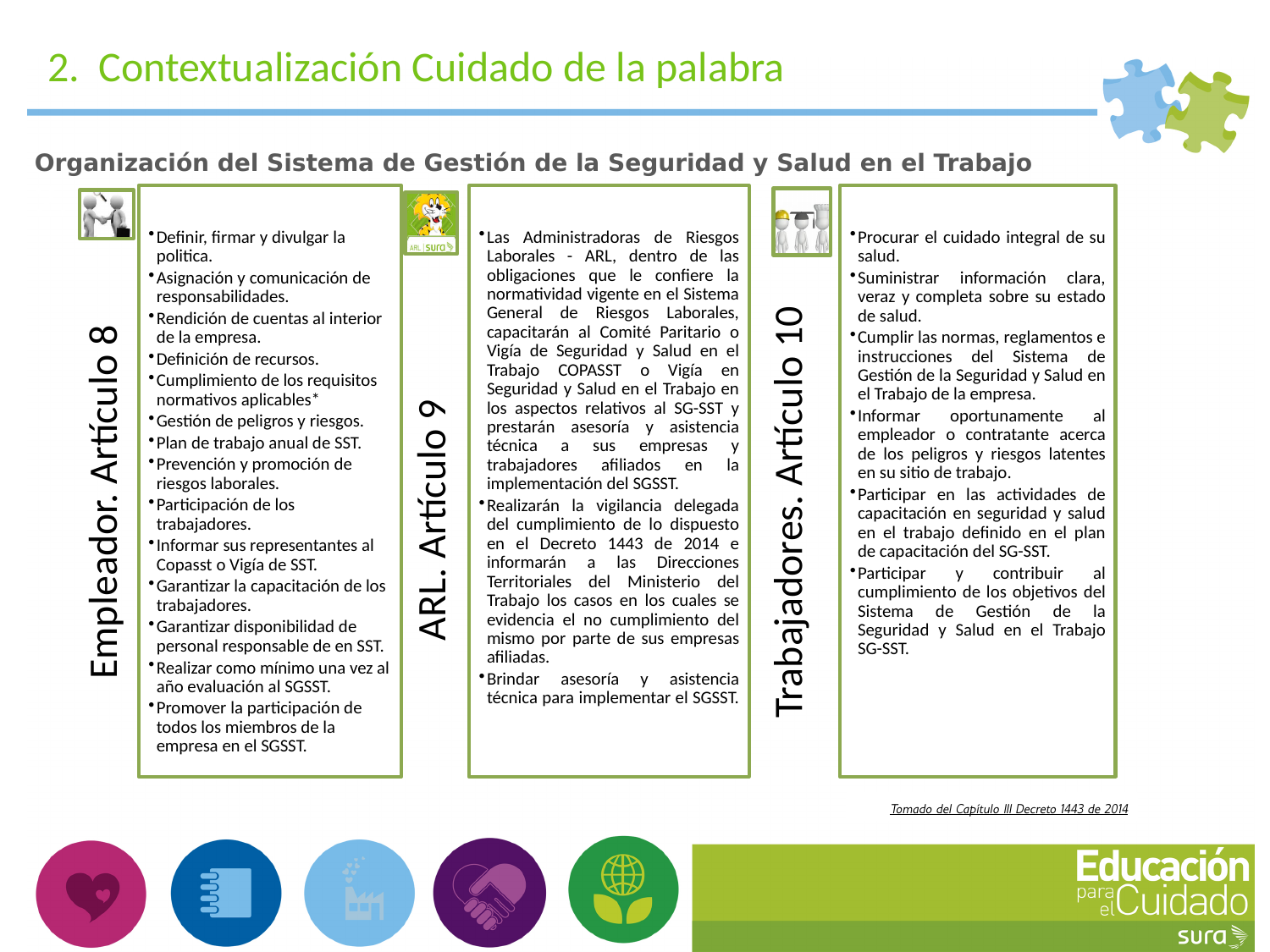

2.  Contextualización Cuidado de la palabra
Organización del Sistema de Gestión de la Seguridad y Salud en el Trabajo
 2.  Contextualización Cuidado de la palabra
Empleador. Artículo 8
Definir, firmar y divulgar la politica.
Asignación y comunicación de responsabilidades.
Rendición de cuentas al interior de la empresa.
Definición de recursos.
Cumplimiento de los requisitos normativos aplicables*
Gestión de peligros y riesgos.
Plan de trabajo anual de SST.
Prevención y promoción de riesgos laborales.
Participación de los trabajadores.
Informar sus representantes al Copasst o Vigía de SST.
Garantizar la capacitación de los trabajadores.
Garantizar disponibilidad de personal responsable de en SST.
Realizar como mínimo una vez al año evaluación al SGSST.
Promover la participación de todos los miembros de la empresa en el SGSST.

ARL. Artículo 9
Las Administradoras de Riesgos Laborales - ARL, dentro de las obligaciones que le confiere la normatividad vigente en el Sistema General de Riesgos Laborales, capacitarán al Comité Paritario o Vigía de Seguridad y Salud en el Trabajo COPASST o Vigía en Seguridad y Salud en el Trabajo en los aspectos relativos al SG-SST y prestarán asesoría y asistencia técnica a sus empresas y trabajadores afiliados en la implementación del SGSST.
Realizarán la vigilancia delegada del cumplimiento de lo dispuesto en el Decreto 1443 de 2014 e informarán a las Direcciones Territoriales del Ministerio del Trabajo los casos en los cuales se evidencia el no cumplimiento del mismo por parte de sus empresas afiliadas.
Brindar asesoría y asistencia técnica para implementar el SGSST.
Trabajadores. Artículo 10
Procurar el cuidado integral de su salud.
Suministrar información clara, veraz y completa sobre su estado de salud.
Cumplir las normas, reglamentos e instrucciones del Sistema de Gestión de la Seguridad y Salud en el Trabajo de la empresa.
Informar oportunamente al empleador o contratante acerca de los peligros y riesgos latentes en su sitio de trabajo.
Participar en las actividades de capacitación en seguridad y salud en el trabajo definido en el plan de capacitación del SG-SST.
Participar y contribuir al cumplimiento de los objetivos del Sistema de Gestión de la Seguridad y Salud en el Trabajo SG-SST.

Tomado del Capítulo III Decreto 1443 de 2014